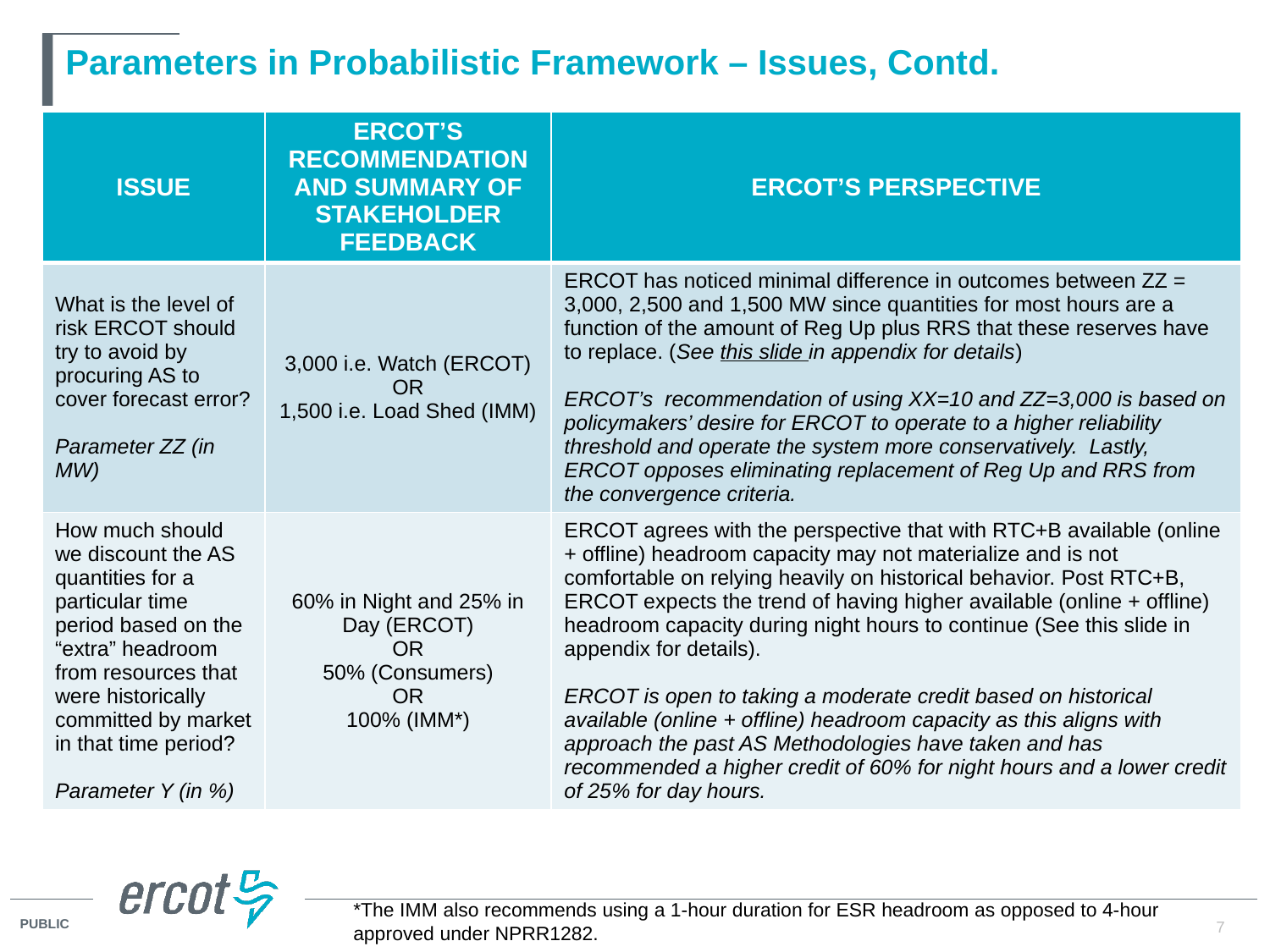

# Parameters in Probabilistic Framework – Issues, Contd.
| Issue | ERCOT’s Recommendation and Summary of Stakeholder Feedback | ERCOT’s Perspective |
| --- | --- | --- |
| What is the level of risk ERCOT should try to avoid by procuring AS to cover forecast error? Parameter ZZ (in MW) | 3,000 i.e. Watch (ERCOT) OR 1,500 i.e. Load Shed (IMM) | ERCOT has noticed minimal difference in outcomes between ZZ = 3,000, 2,500 and 1,500 MW since quantities for most hours are a function of the amount of Reg Up plus RRS that these reserves have to replace. (See this slide in appendix for details) ERCOT’s recommendation of using XX=10 and ZZ=3,000 is based on policymakers’ desire for ERCOT to operate to a higher reliability threshold and operate the system more conservatively. Lastly, ERCOT opposes eliminating replacement of Reg Up and RRS from the convergence criteria. |
| How much should we discount the AS quantities for a particular time period based on the “extra” headroom from resources that were historically committed by market in that time period? Parameter Y (in %) | 60% in Night and 25% in Day (ERCOT) OR 50% (Consumers) OR 100% (IMM\*) | ERCOT agrees with the perspective that with RTC+B available (online + offline) headroom capacity may not materialize and is not comfortable on relying heavily on historical behavior. Post RTC+B, ERCOT expects the trend of having higher available (online + offline) headroom capacity during night hours to continue (See this slide in appendix for details). ERCOT is open to taking a moderate credit based on historical available (online + offline) headroom capacity as this aligns with approach the past AS Methodologies have taken and has recommended a higher credit of 60% for night hours and a lower credit of 25% for day hours. |
*The IMM also recommends using a 1-hour duration for ESR headroom as opposed to 4-hour approved under NPRR1282.
7